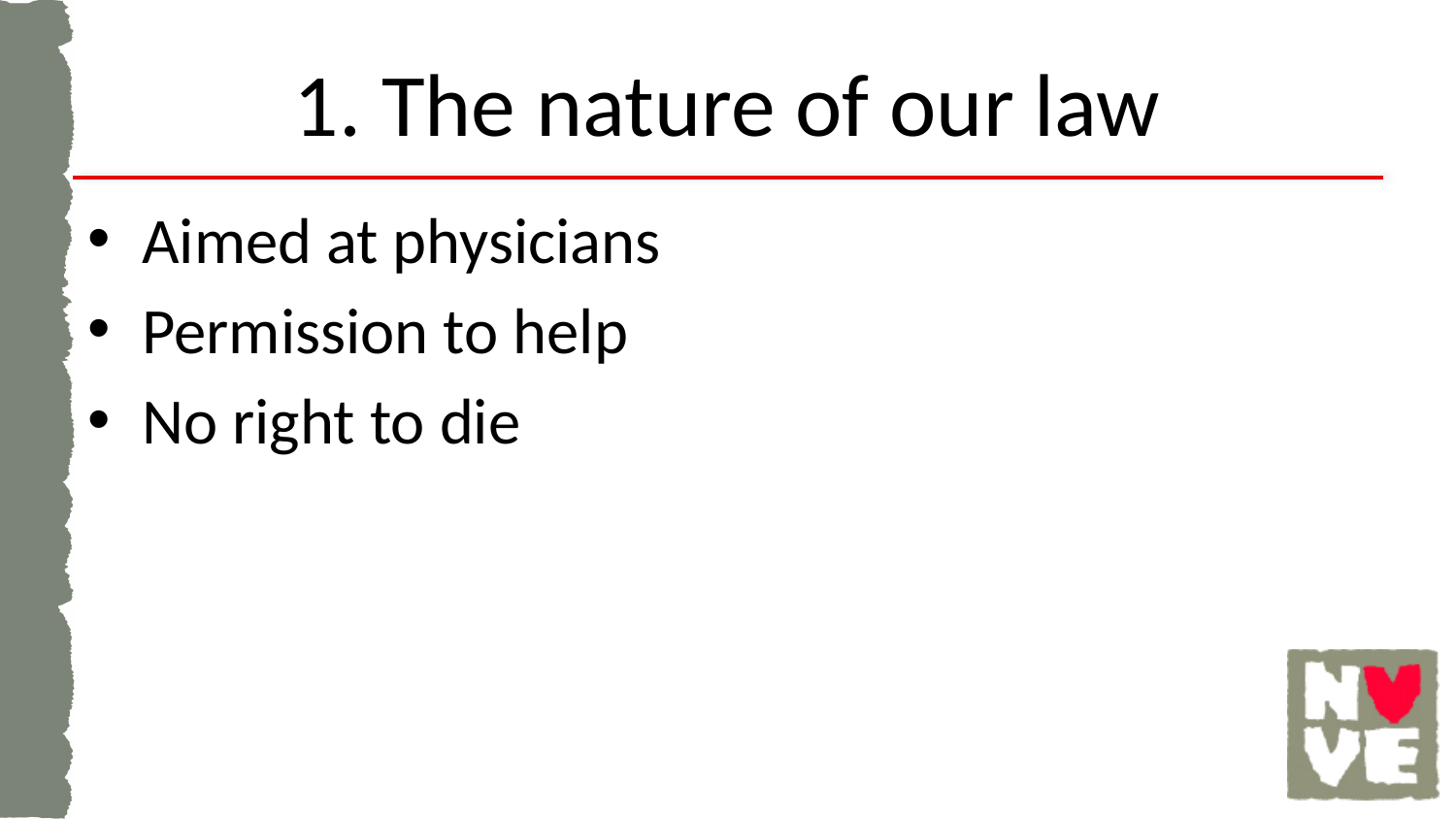

# 1. The nature of our law
Aimed at physicians
Permission to help
No right to die